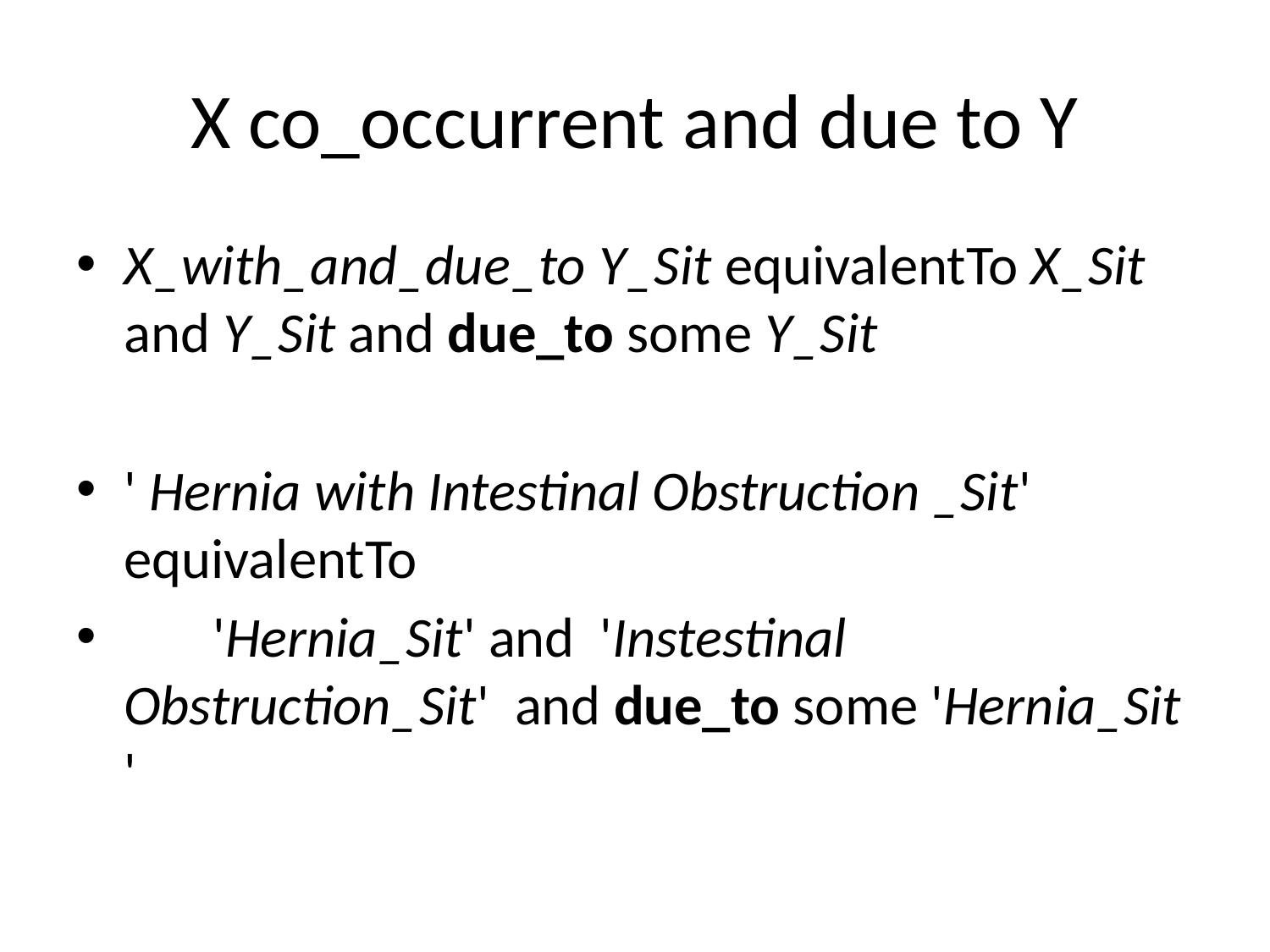

# X co_occurrent and due to Y
X_with_and_due_to Y_Sit equivalentTo X_Sit and Y_Sit and due_to some Y_Sit

' Hernia with Intestinal Obstruction _Sit' equivalentTo
       'Hernia_Sit' and  'Instestinal Obstruction_Sit'  and due_to some 'Hernia_Sit '